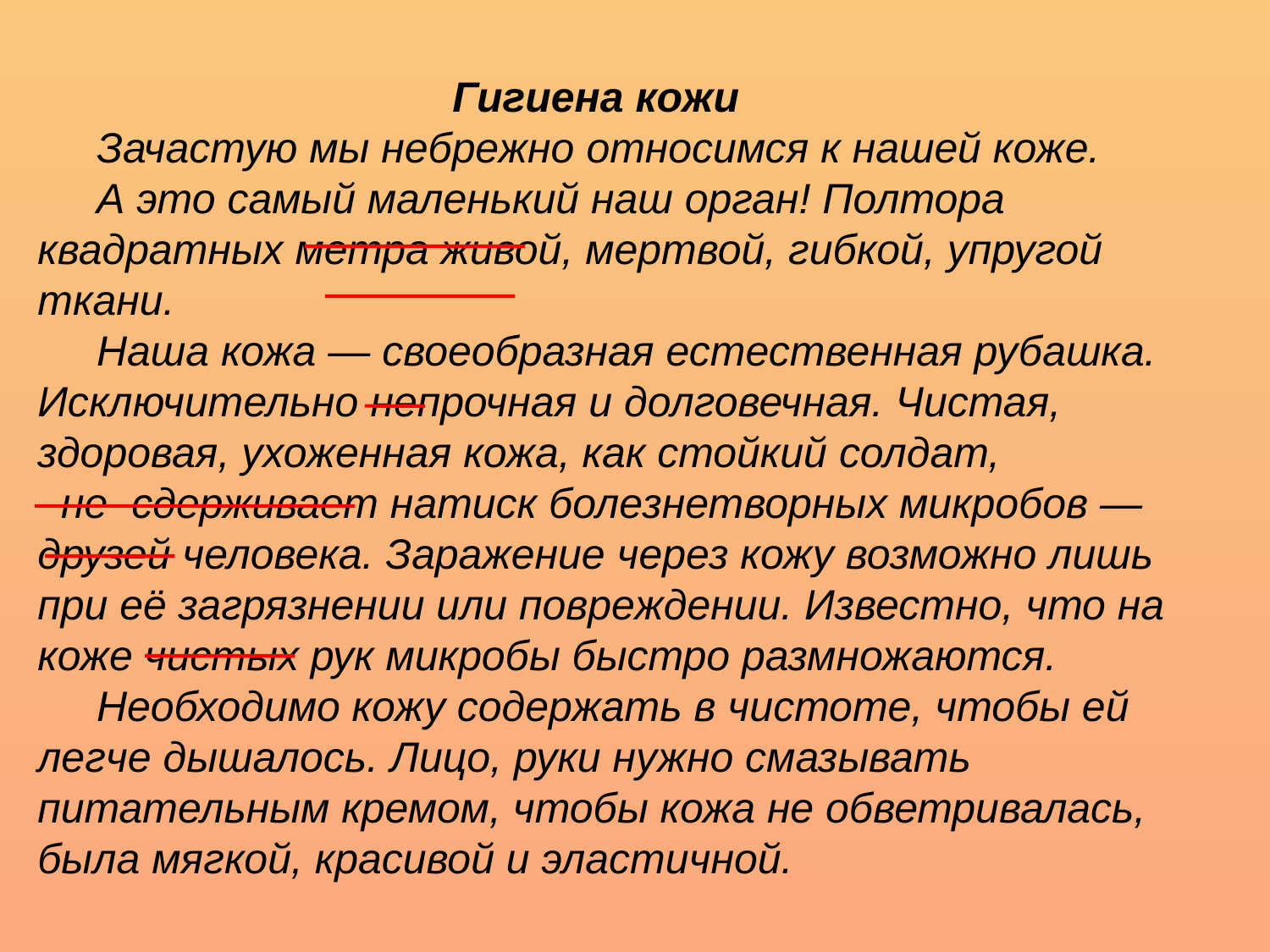

# Гигиена кожи Зачастую мы небрежно относимся к нашей коже.                 А это самый маленький наш орган! Полтора квадратных метра живой, мертвой, гибкой, упругой ткани. Наша кожа — своеобразная естественная рубашка. Исключительно непрочная и долговечная. Чистая, здоровая, ухоженная кожа, как стойкий солдат,                      не  сдерживает натиск болезнетворных микробов — друзей человека. Заражение через кожу возможно лишь при её загрязнении или повреждении. Известно, что на коже чистых рук микробы быстро размножаются. Необходимо кожу содержать в чистоте, чтобы ей легче дышалось. Лицо, руки нужно смазывать питательным кремом, чтобы кожа не обветривалась, была мягкой, красивой и эластичной.